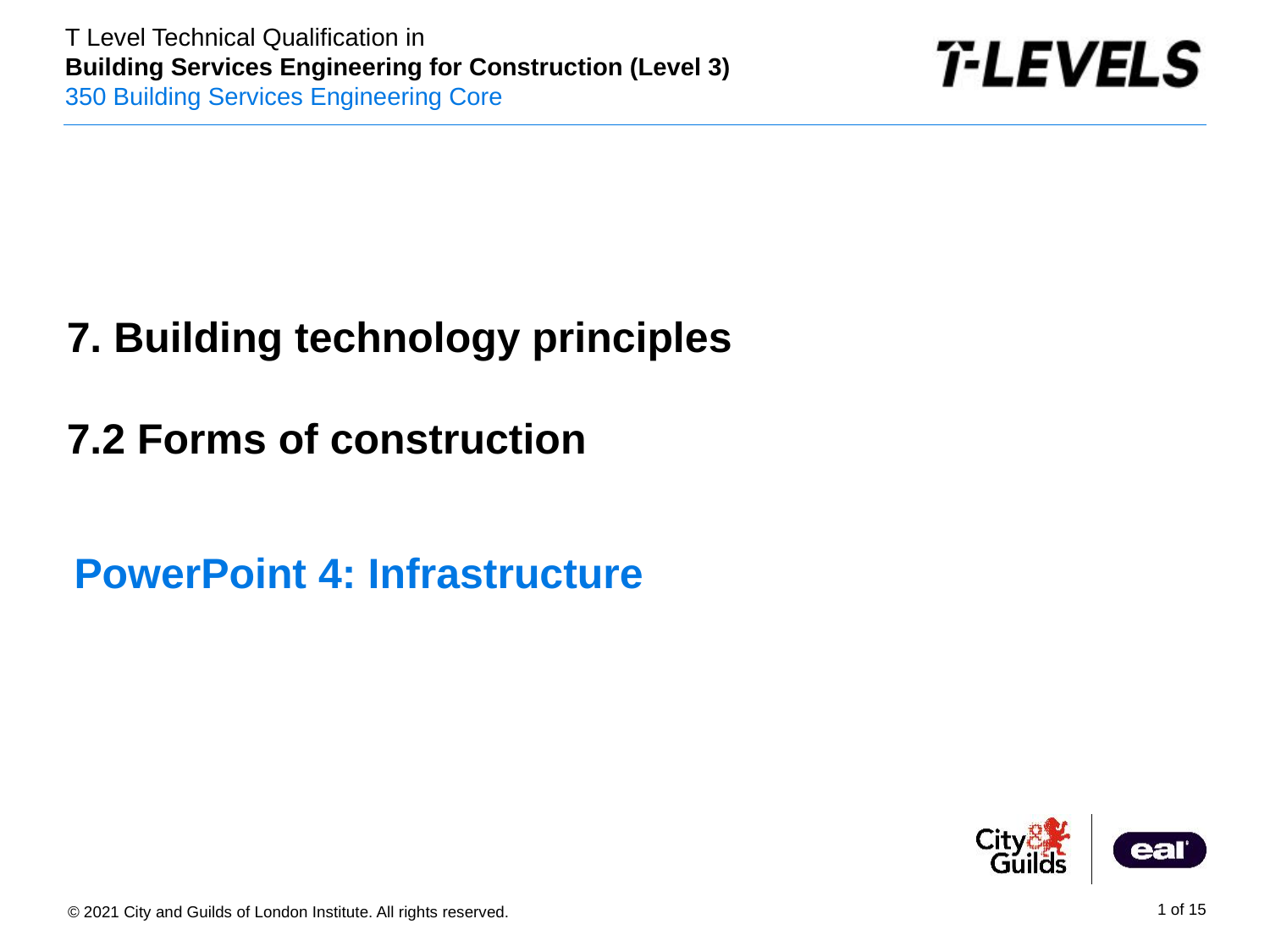

PowerPoint presentation

7. Building technology principles

7.2 Forms of construction
# PowerPoint 4: Infrastructure